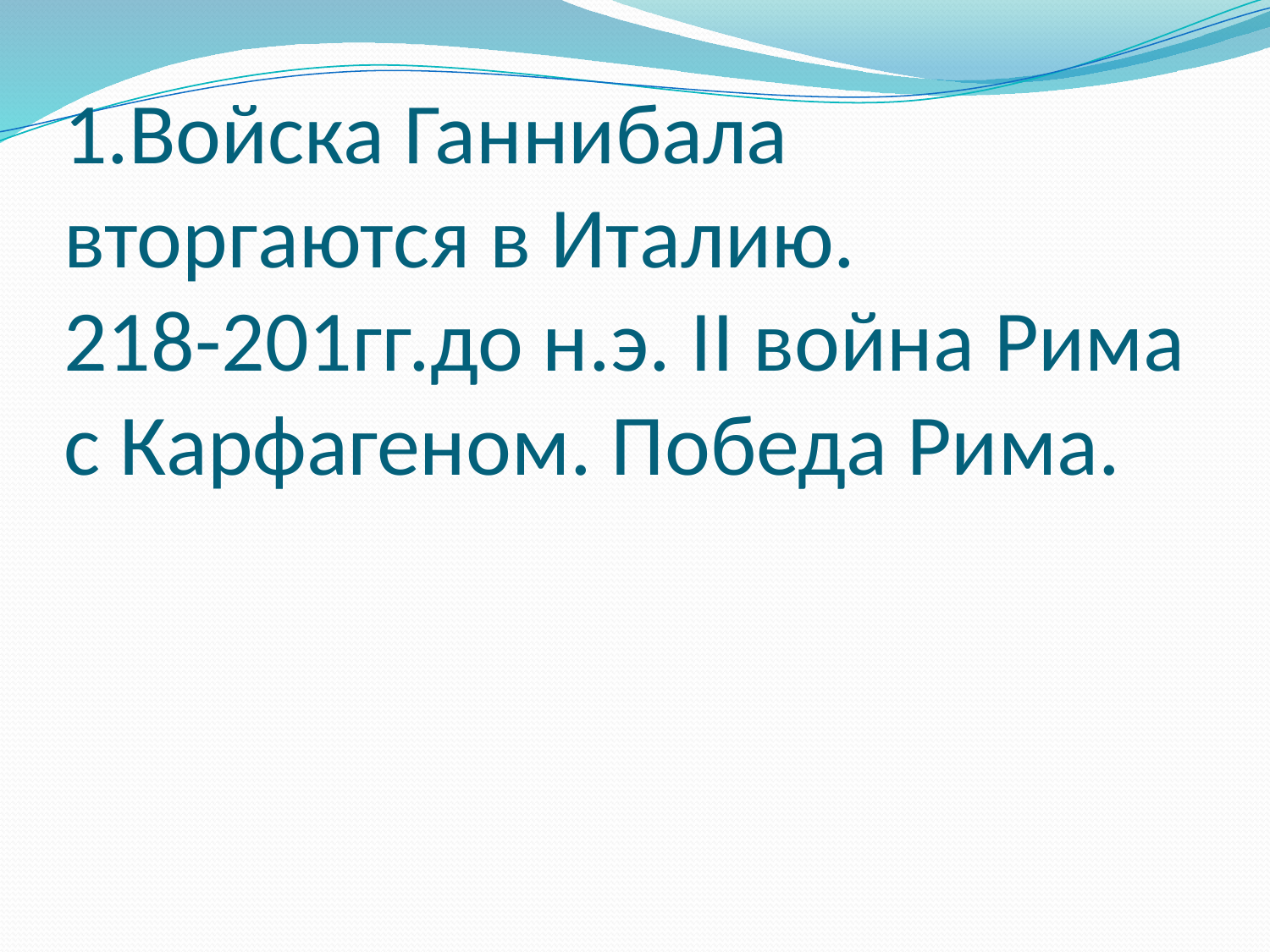

# 1.Войска Ганнибала вторгаются в Италию. 218-201гг.до н.э. II война Рима с Карфагеном. Победа Рима.